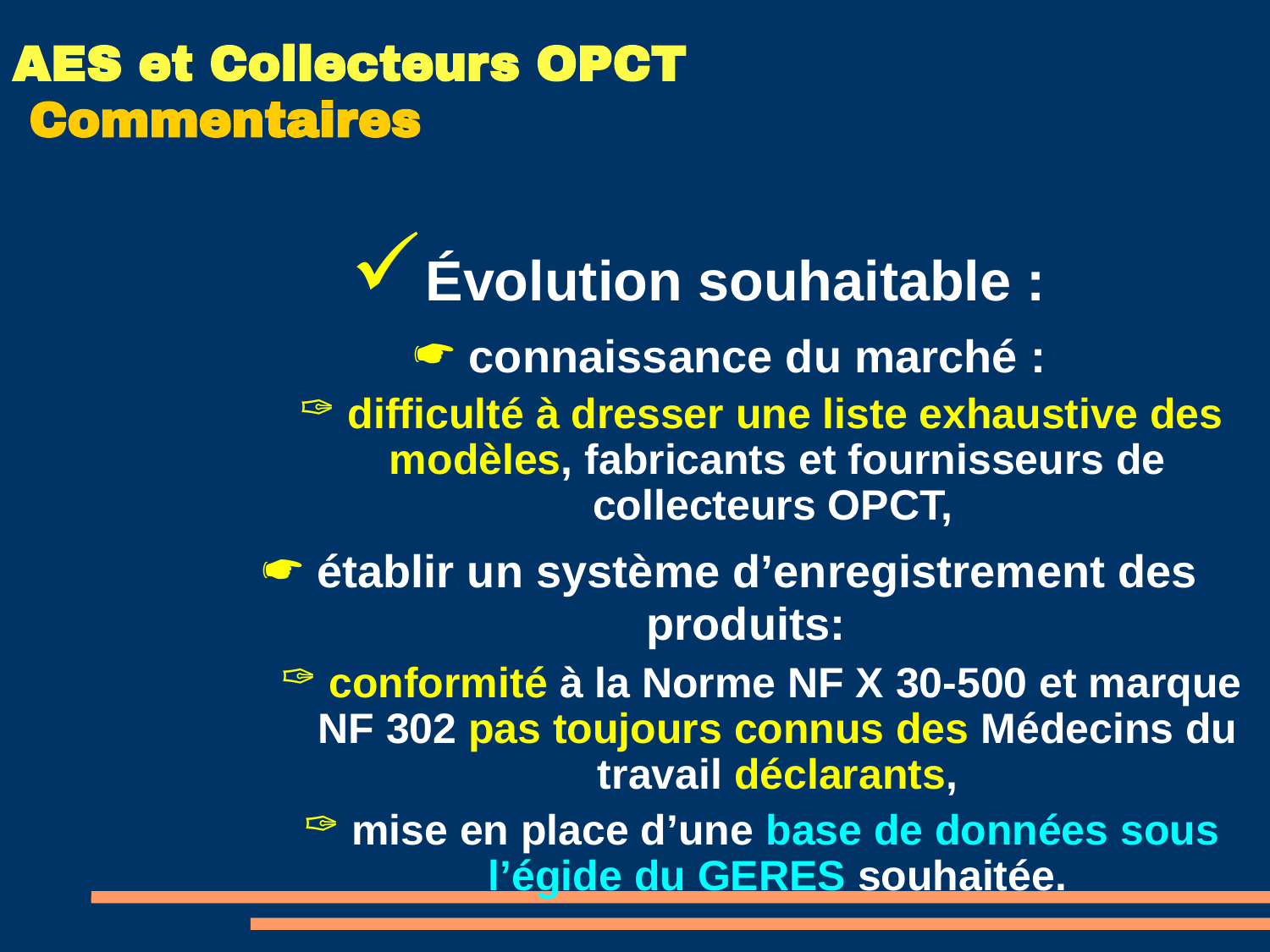

AES et Collecteurs OPCT
 Commentaires
Évolution souhaitable :
 connaissance du marché :
 difficulté à dresser une liste exhaustive des modèles, fabricants et fournisseurs de collecteurs OPCT,
 établir un système d’enregistrement des produits:
 conformité à la Norme NF X 30-500 et marque NF 302 pas toujours connus des Médecins du travail déclarants,
 mise en place d’une base de données sous l’égide du GERES souhaitée.